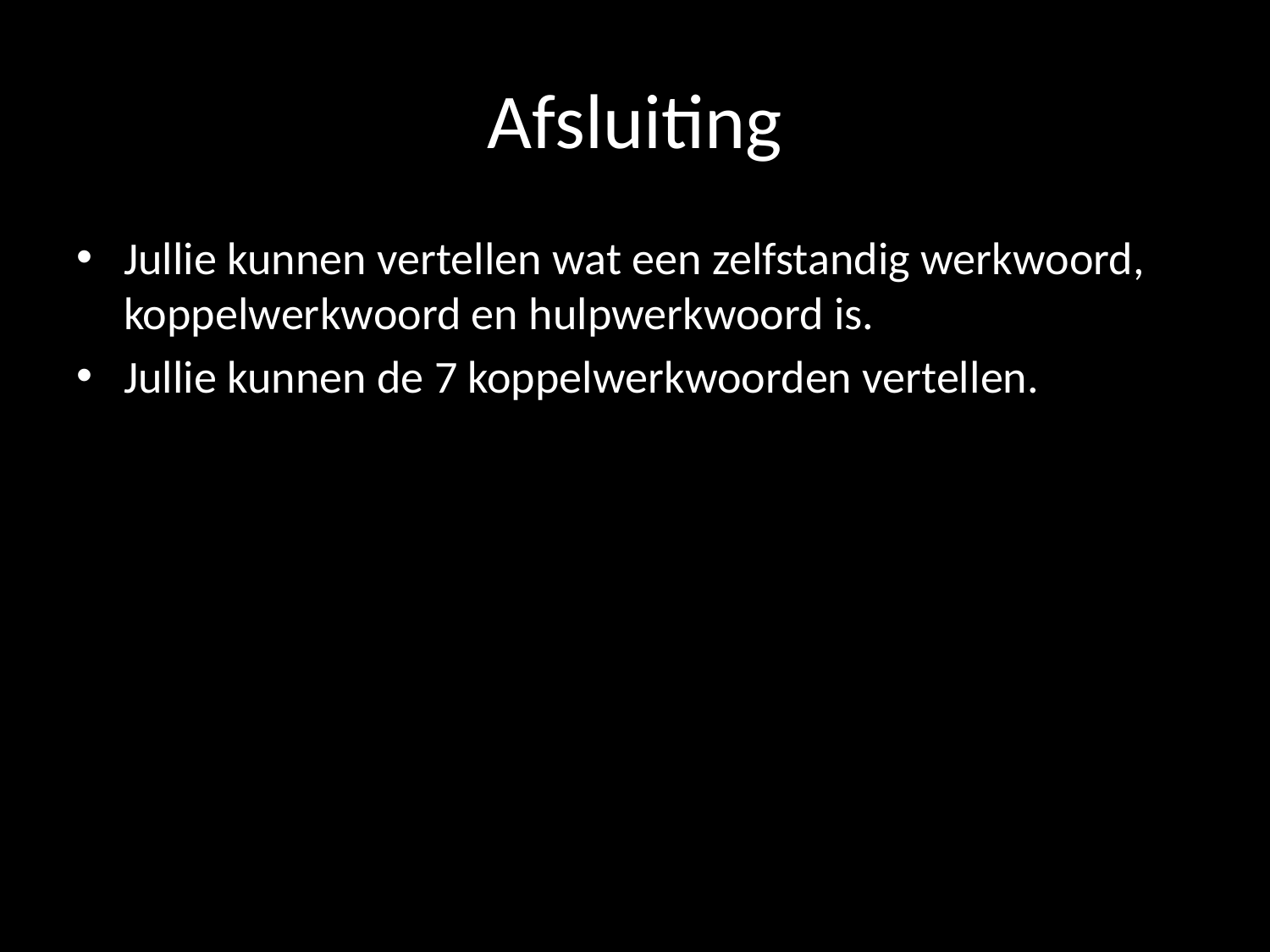

# Afsluiting
Jullie kunnen vertellen wat een zelfstandig werkwoord, koppelwerkwoord en hulpwerkwoord is.
Jullie kunnen de 7 koppelwerkwoorden vertellen.